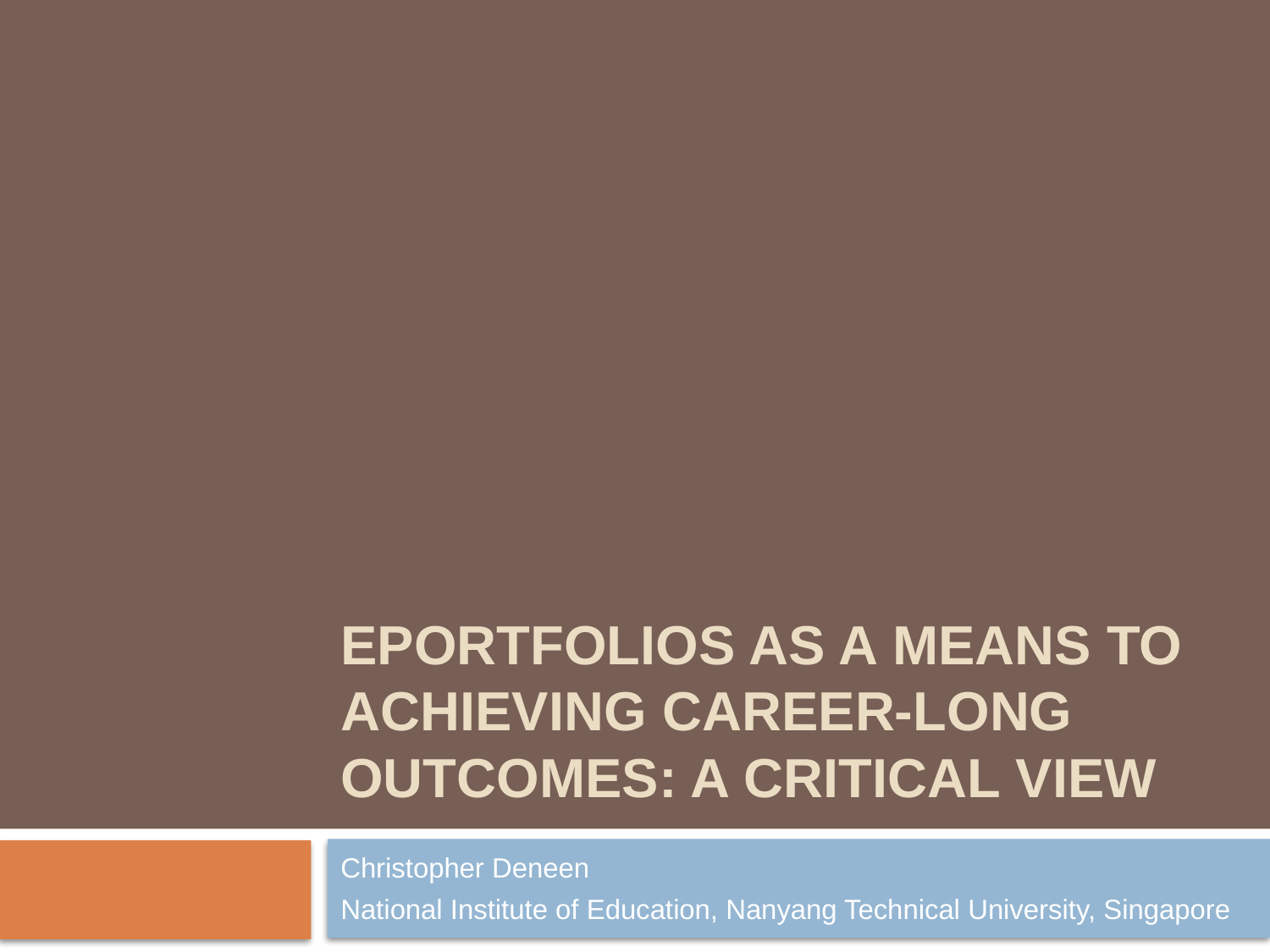

# Eportfolios as a Means to Achieving Career-Long Outcomes: A Critical View
Christopher Deneen
National Institute of Education, Nanyang Technical University, Singapore